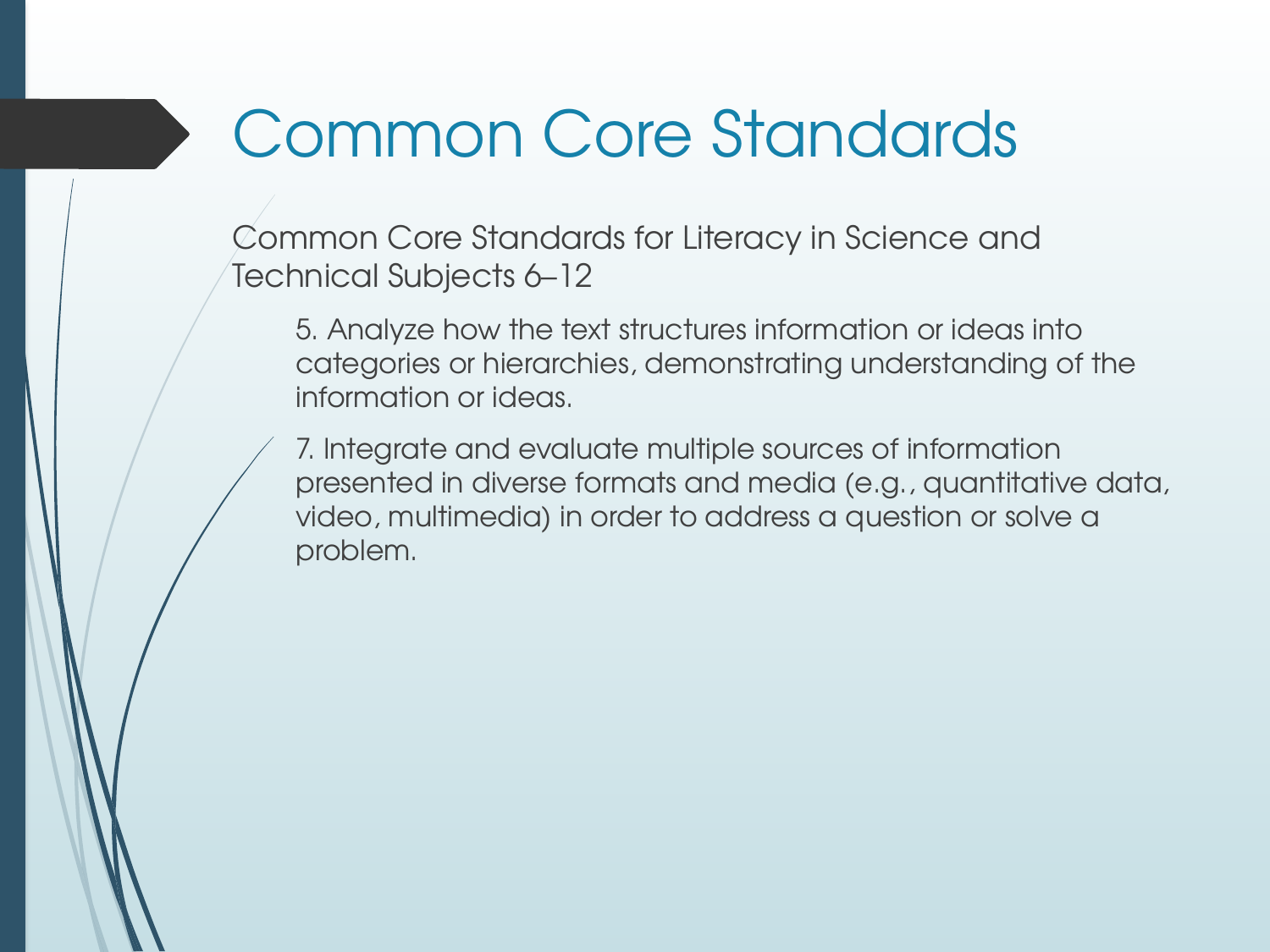

# Common Core Standards
Common Core Standards for Literacy in Science and Technical Subjects 6–12
5. Analyze how the text structures information or ideas into categories or hierarchies, demonstrating understanding of the information or ideas.
7. Integrate and evaluate multiple sources of information presented in diverse formats and media (e.g., quantitative data, video, multimedia) in order to address a question or solve a problem.